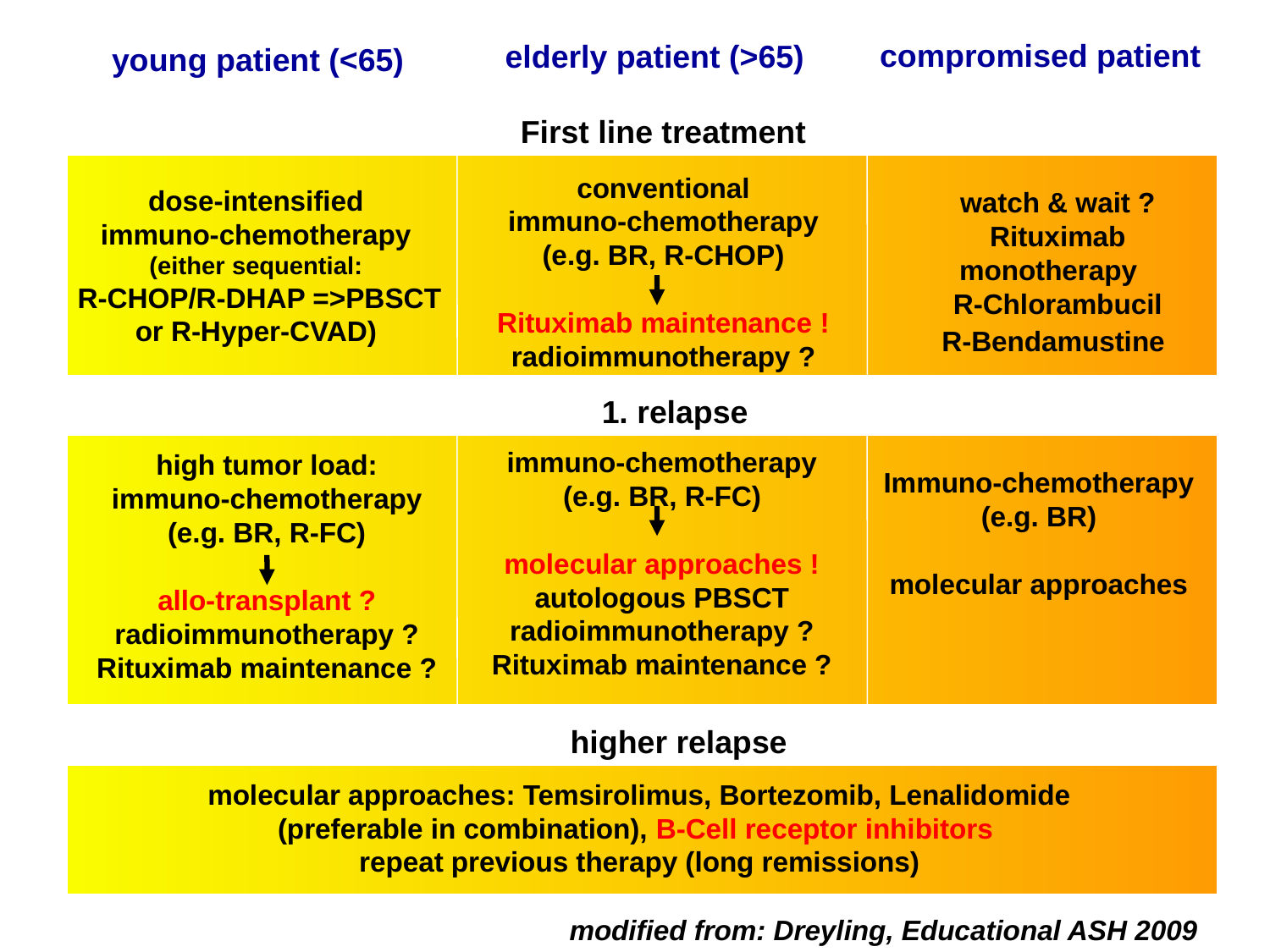

compromised patient
elderly patient (>65)
young patient (<65)
First line treatment
conventional
immuno-chemotherapy
(e.g. BR, R-CHOP)

Rituximab maintenance !
radioimmunotherapy ?

dose-intensified
immuno-chemotherapy
(either sequential:
 R-CHOP/R-DHAP =>PBSCT
or R-Hyper-CVAD)
watch & wait ?
Rituximab monotherapy
R-Chlorambucil
R-Bendamustine

1. relapse

immuno-chemotherapy
(e.g. BR, R-FC)

molecular approaches ! autologous PBSCT
radioimmunotherapy ? Rituximab maintenance ?

high tumor load:
immuno-chemotherapy
(e.g. BR, R-FC)
allo-transplant ?
radioimmunotherapy ? Rituximab maintenance ?

Immuno-chemotherapy
(e.g. BR)

molecular approaches

higher relapse

molecular approaches: Temsirolimus, Bortezomib, Lenalidomide
(preferable in combination), B-Cell receptor inhibitors
repeat previous therapy (long remissions)

modified from: Dreyling, Educational ASH 2009